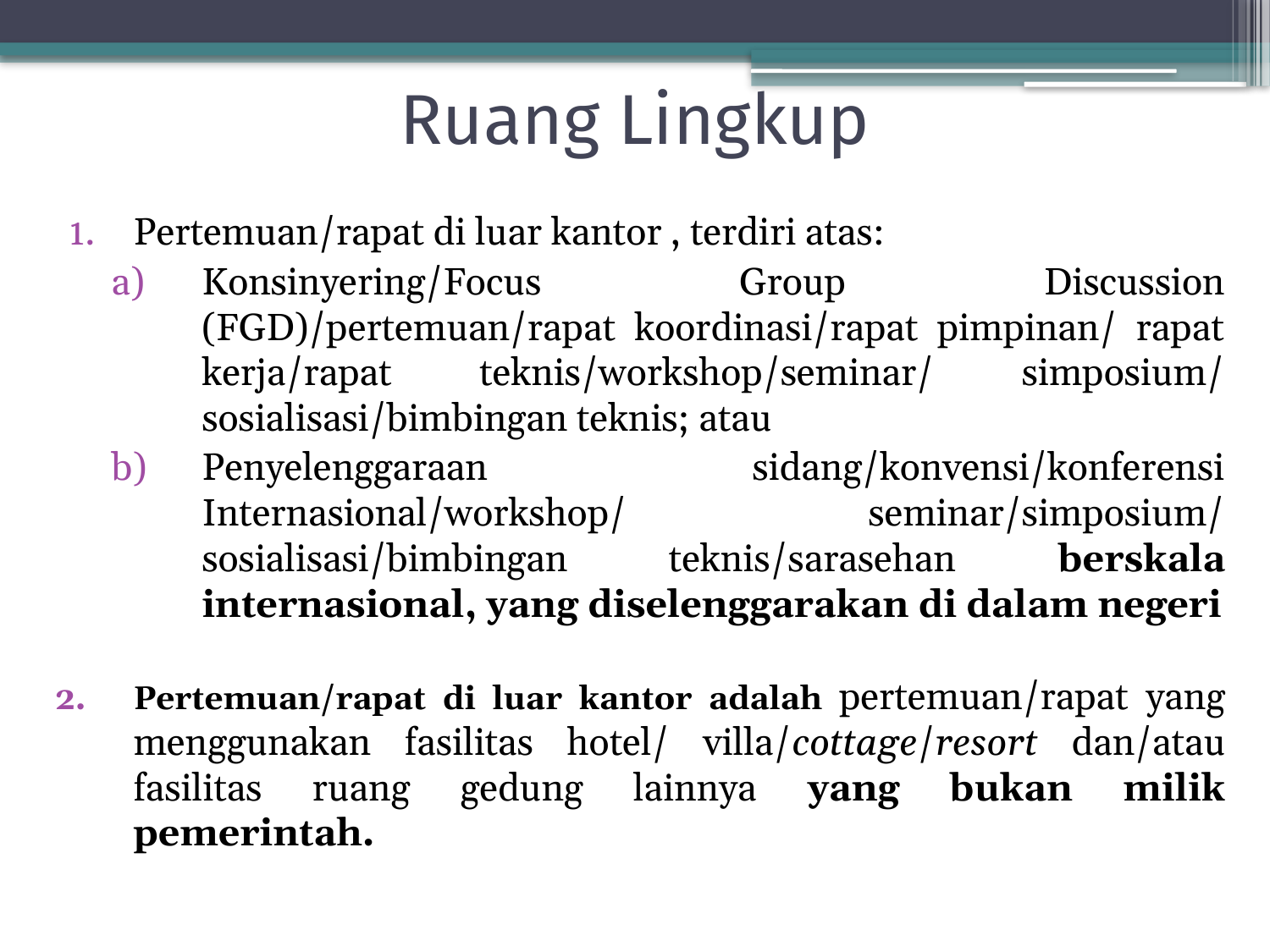

# Ruang Lingkup
Pertemuan/rapat di luar kantor , terdiri atas:
Konsinyering/Focus Group Discussion (FGD)/pertemuan/rapat koordinasi/rapat pimpinan/ rapat kerja/rapat teknis/workshop/seminar/ simposium/ sosialisasi/bimbingan teknis; atau
Penyelenggaraan sidang/konvensi/konferensi Internasional/workshop/ seminar/simposium/ sosialisasi/bimbingan teknis/sarasehan berskala internasional, yang diselenggarakan di dalam negeri

Pertemuan/rapat di luar kantor adalah pertemuan/rapat yang menggunakan fasilitas hotel/ villa/cottage/resort dan/atau fasilitas ruang gedung lainnya yang bukan milik pemerintah.